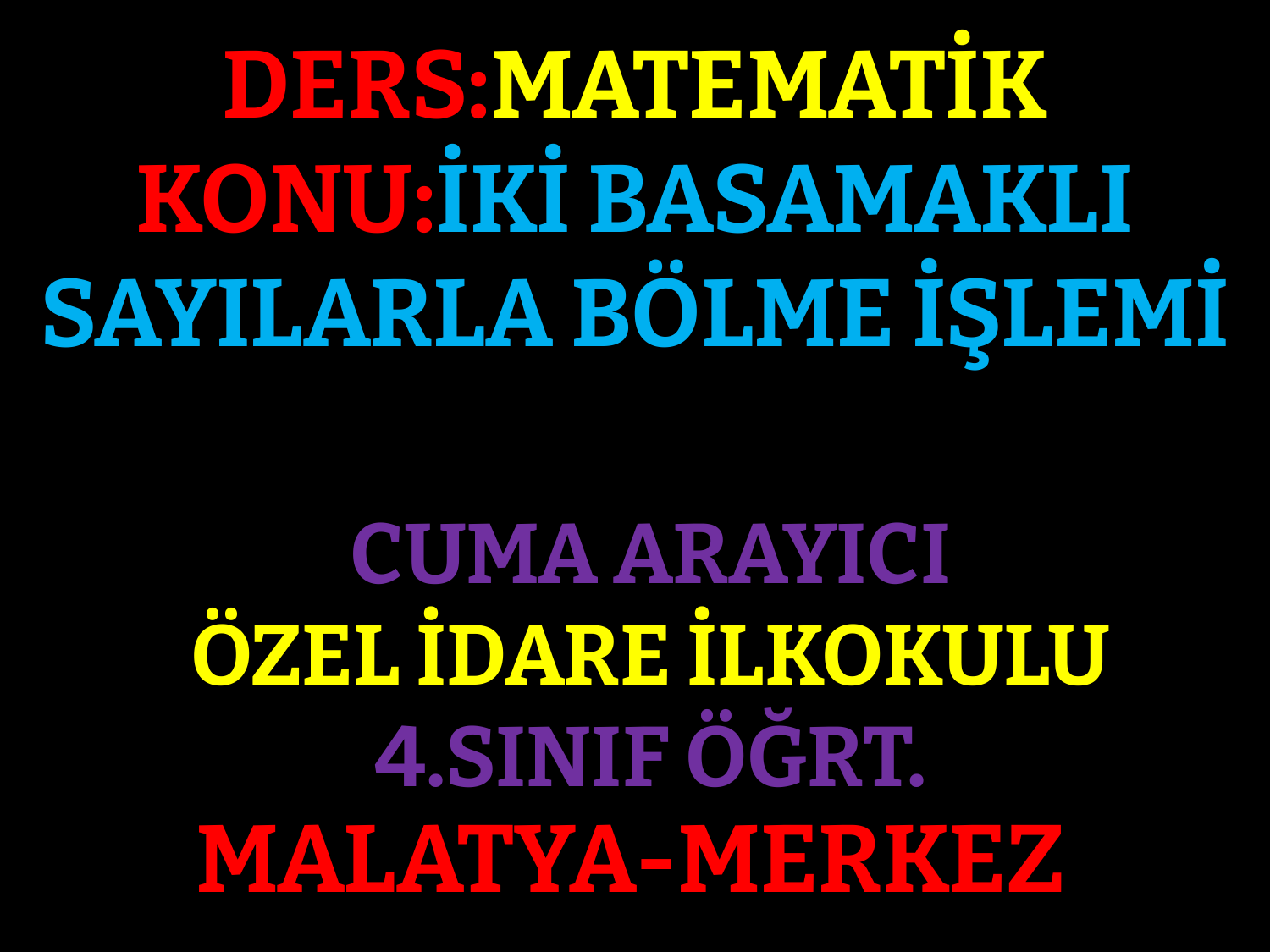

DERS:MATEMATİK
KONU:İKİ BASAMAKLI SAYILARLA BÖLME İŞLEMİ
#
CUMA ARAYICI
ÖZEL İDARE İLKOKULU
4.SINIF ÖĞRT.
MALATYA-MERKEZ